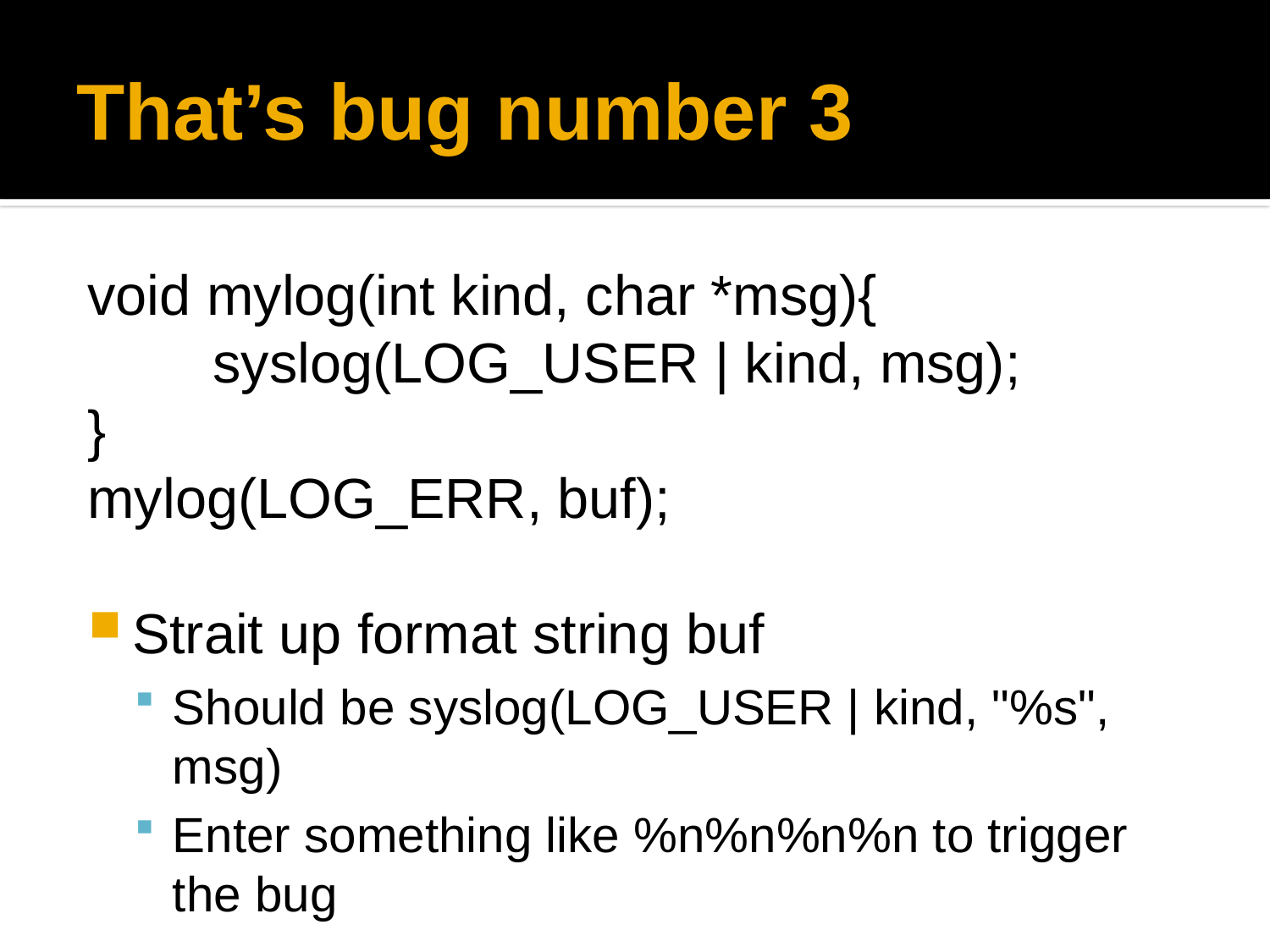

# That’s bug number 3
void mylog(int kind, char *msg){
        syslog(LOG_USER | kind, msg);
}
mylog(LOG_ERR, buf);

Strait up format string buf
Should be syslog(LOG_USER | kind, "%s", msg)
Enter something like %n%n%n%n to trigger the bug